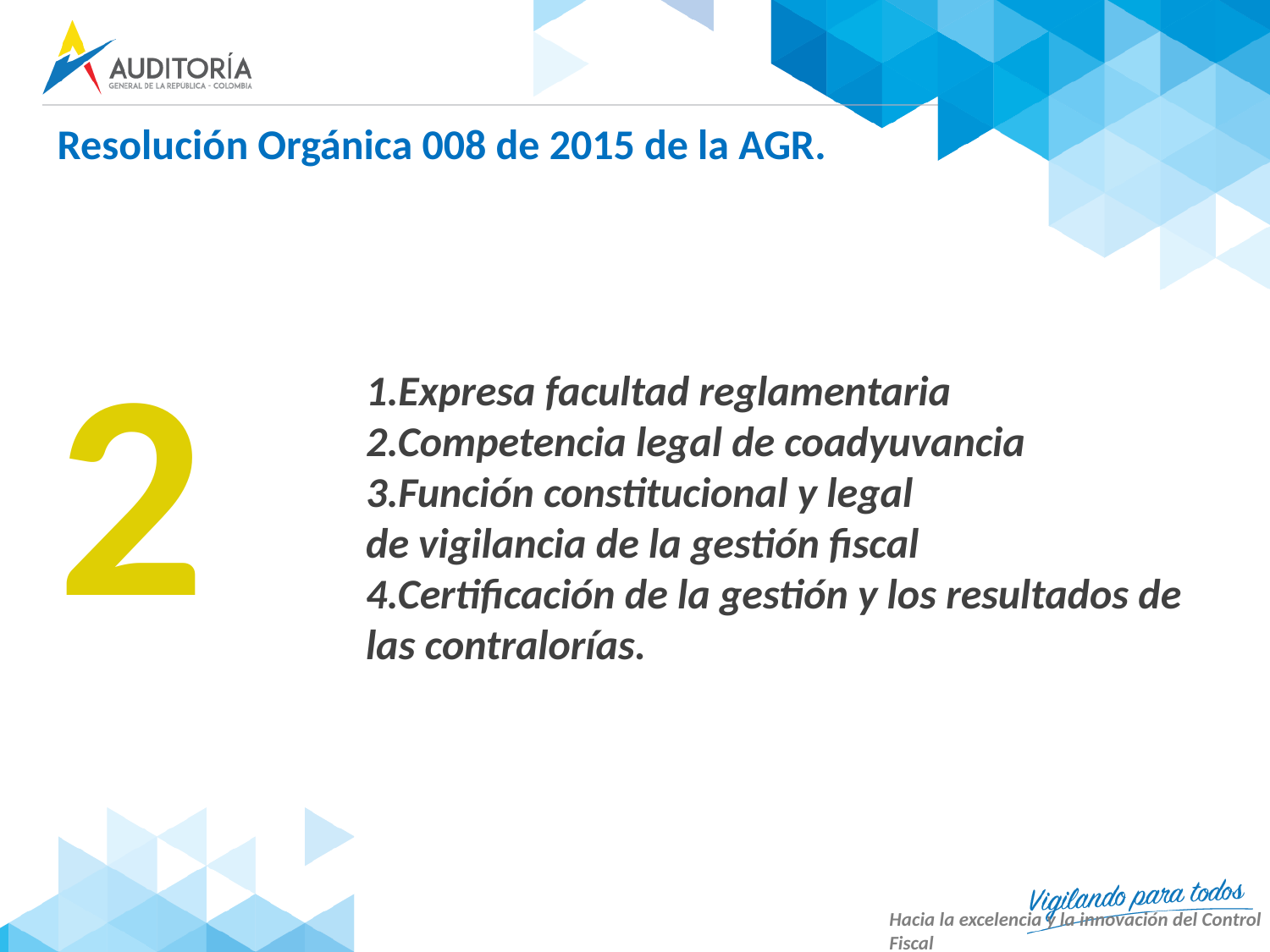

Resolución Orgánica 008 de 2015 de la AGR.
2
# 1.Expresa facultad reglamentaria 2.Competencia legal de coadyuvancia 3.Función constitucional y legal de vigilancia de la gestión fiscal 4.Certificación de la gestión y los resultados de las contralorías.